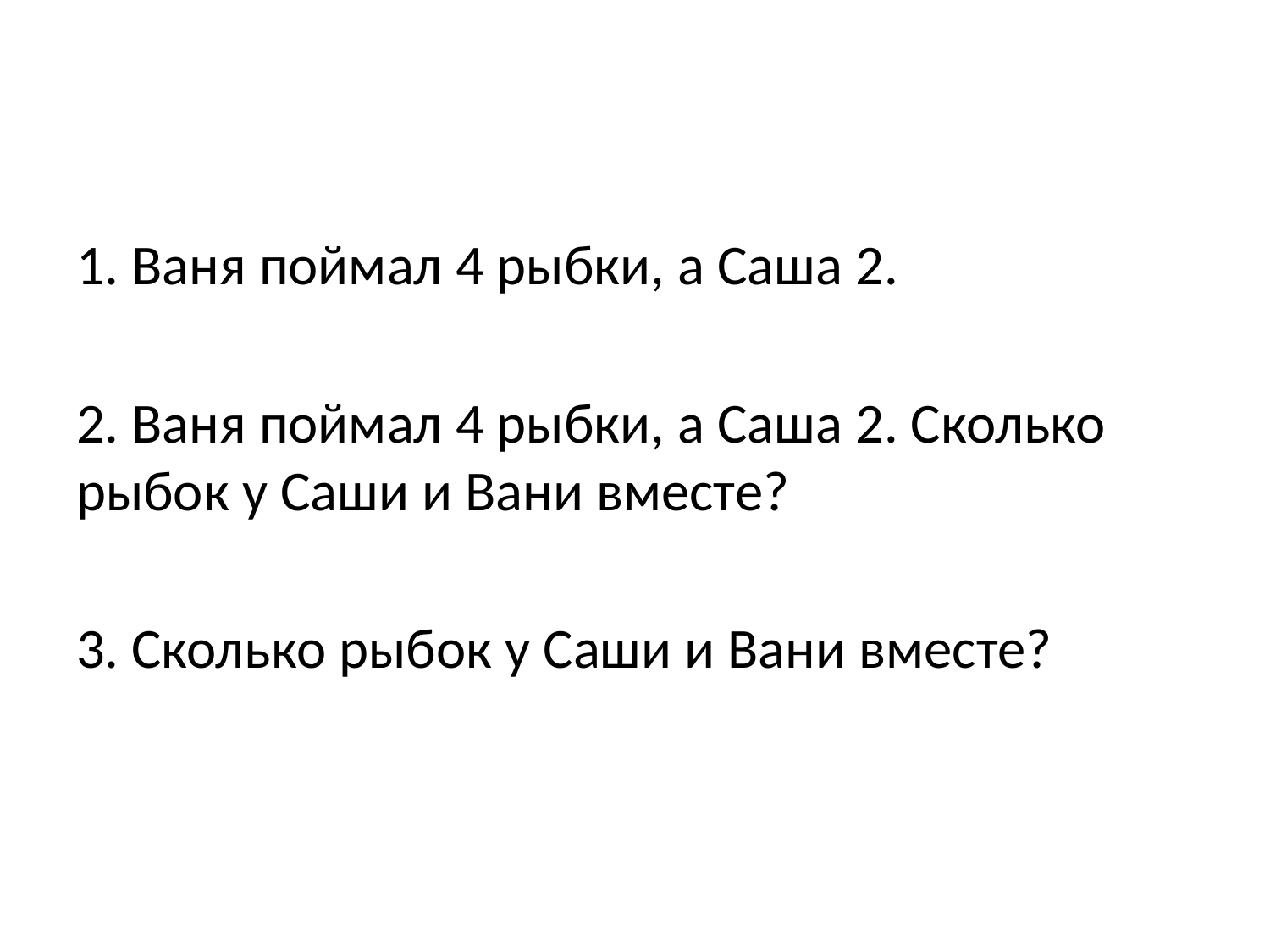

#
1. Ваня поймал 4 рыбки, а Саша 2.

2. Ваня поймал 4 рыбки, а Саша 2. Сколько    рыбок у Саши и Вани вместе?

3. Сколько рыбок у Саши и Вани вместе?